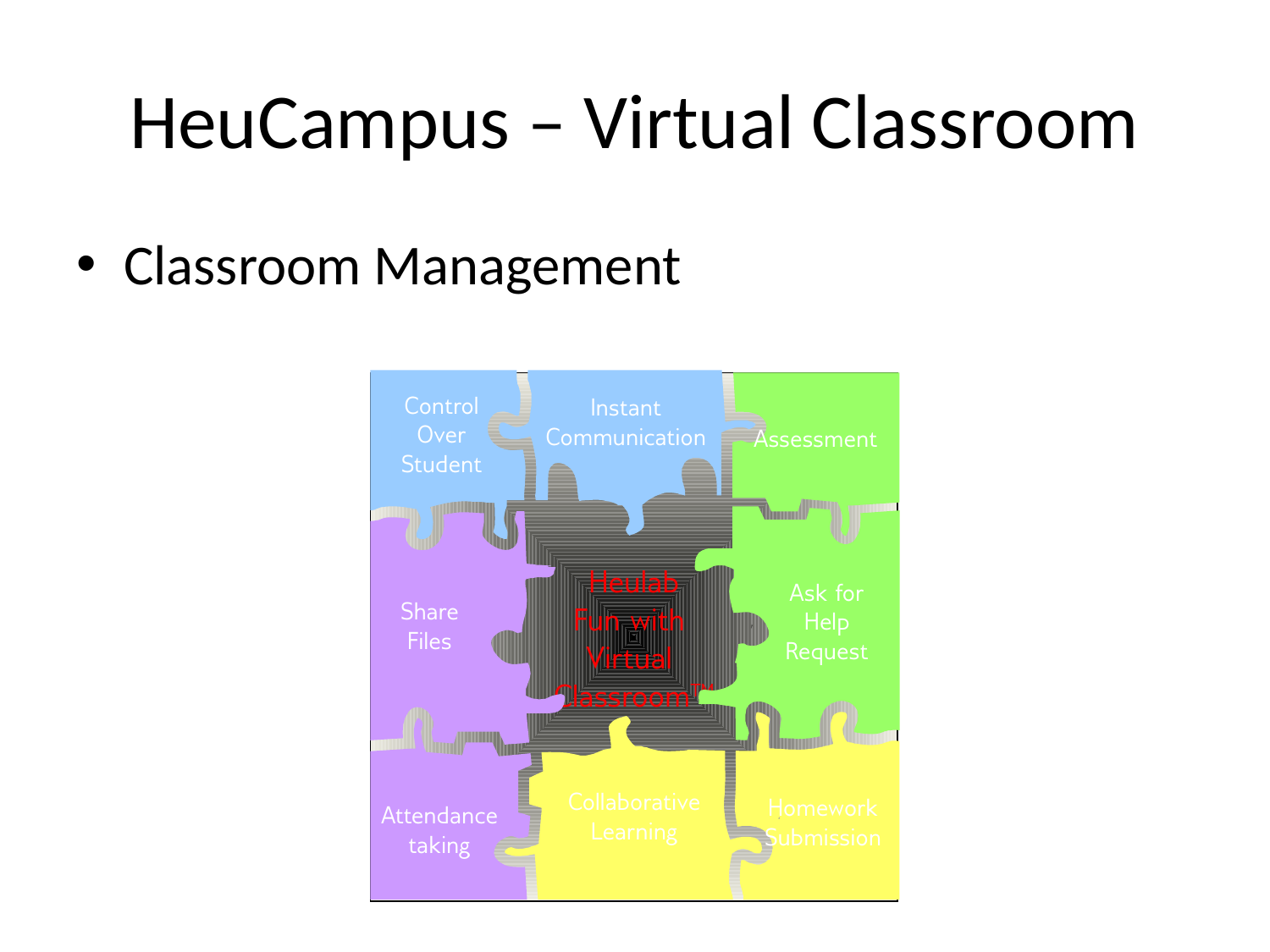

# HeuCampus – Virtual Classroom
Classroom Management

Control
Over
Student

Instant
Communication

Heulab
Fun with
Virtual
ClassroomTM

Assessment

Ask for
Help
Request

Share
Files

Homework
Submission

Collaborative
Learning

Attendance
taking